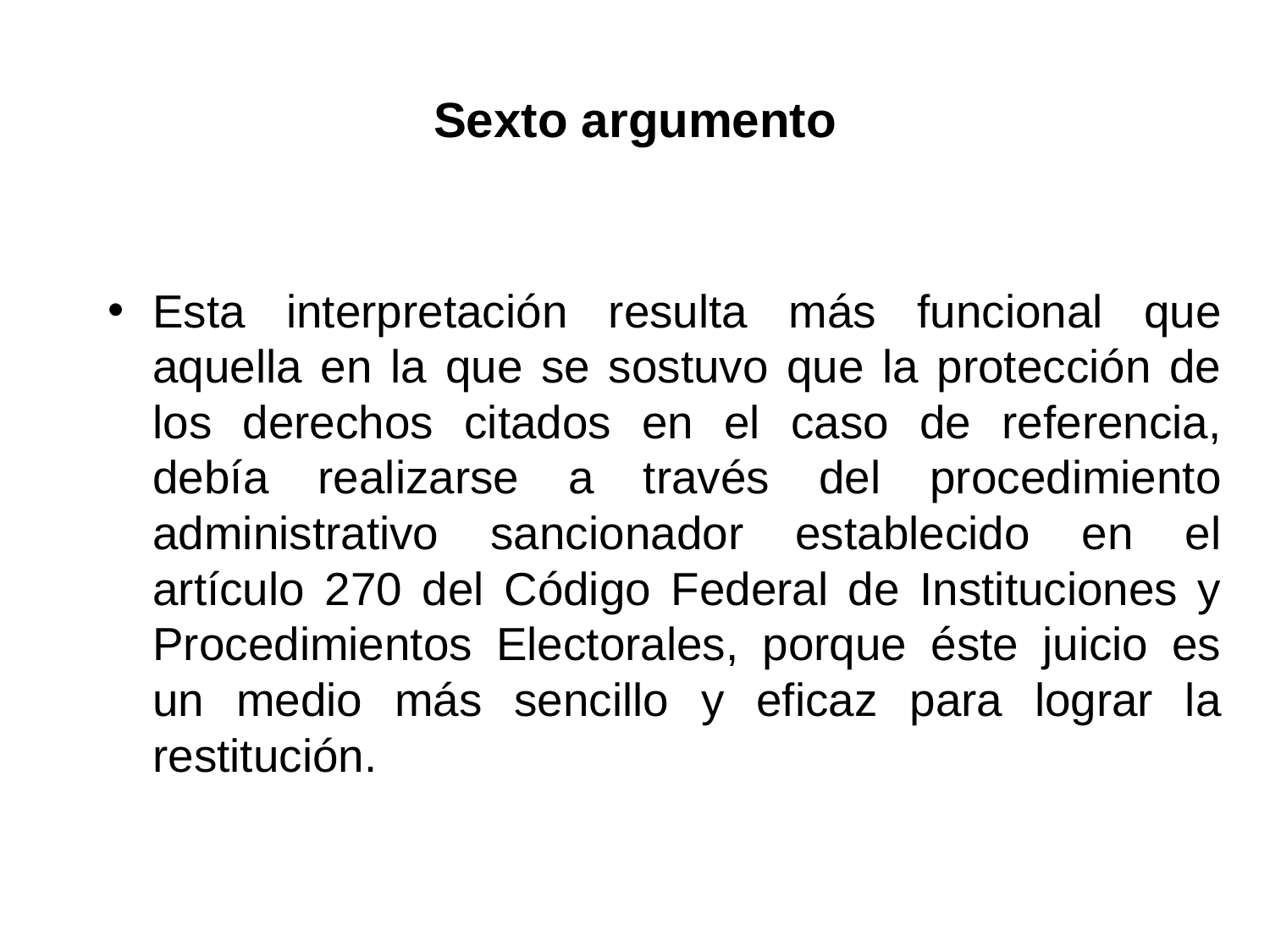

# Sexto argumento
Esta interpretación resulta más funcional que aquella en la que se sostuvo que la protección de los derechos citados en el caso de referencia, debía realizarse a través del procedimiento administrativo sancionador establecido en el artículo 270 del Código Federal de Instituciones y Procedimientos Electorales, porque éste juicio es un medio más sencillo y eficaz para lograr la restitución.